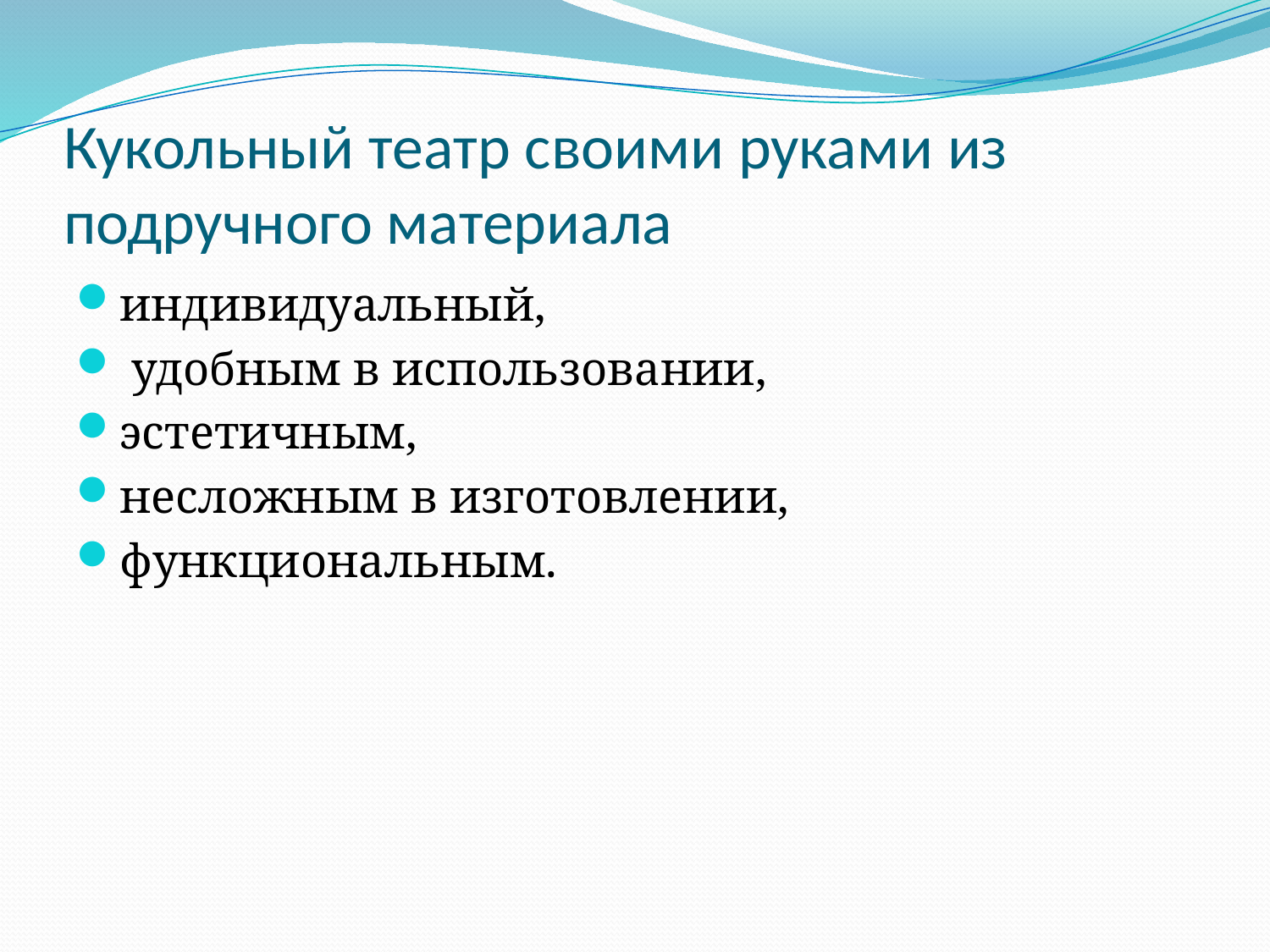

# Кукольный театр своими руками из подручного материала
индивидуальный,
 удобным в использовании,
эстетичным,
несложным в изготовлении,
функциональным.